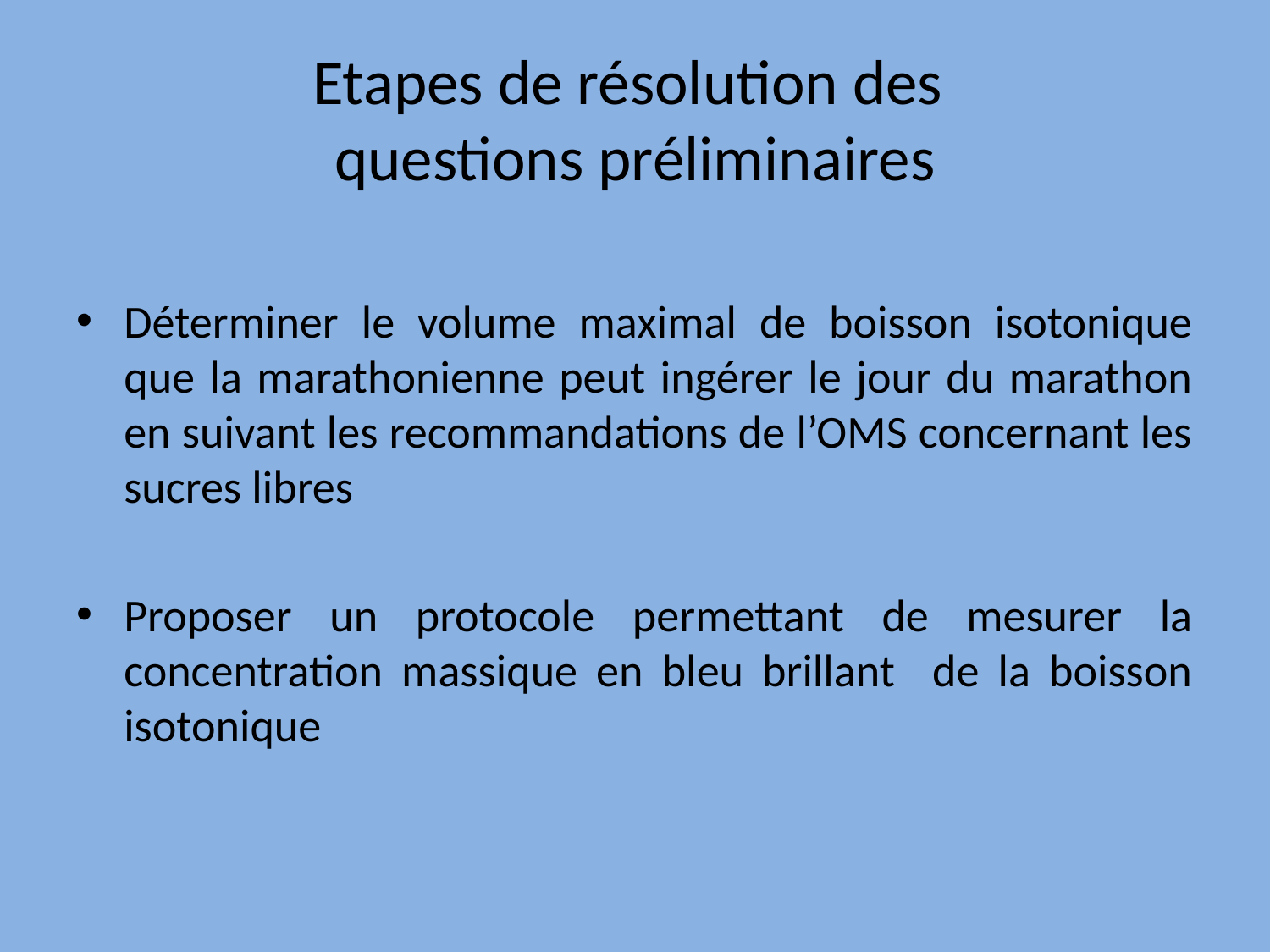

# Etapes de résolution des questions préliminaires

Déterminer le volume maximal de boisson isotonique que la marathonienne peut ingérer le jour du marathon en suivant les recommandations de l’OMS concernant les sucres libres

Proposer un protocole permettant de mesurer la concentration massique en bleu brillant  de la boisson isotonique